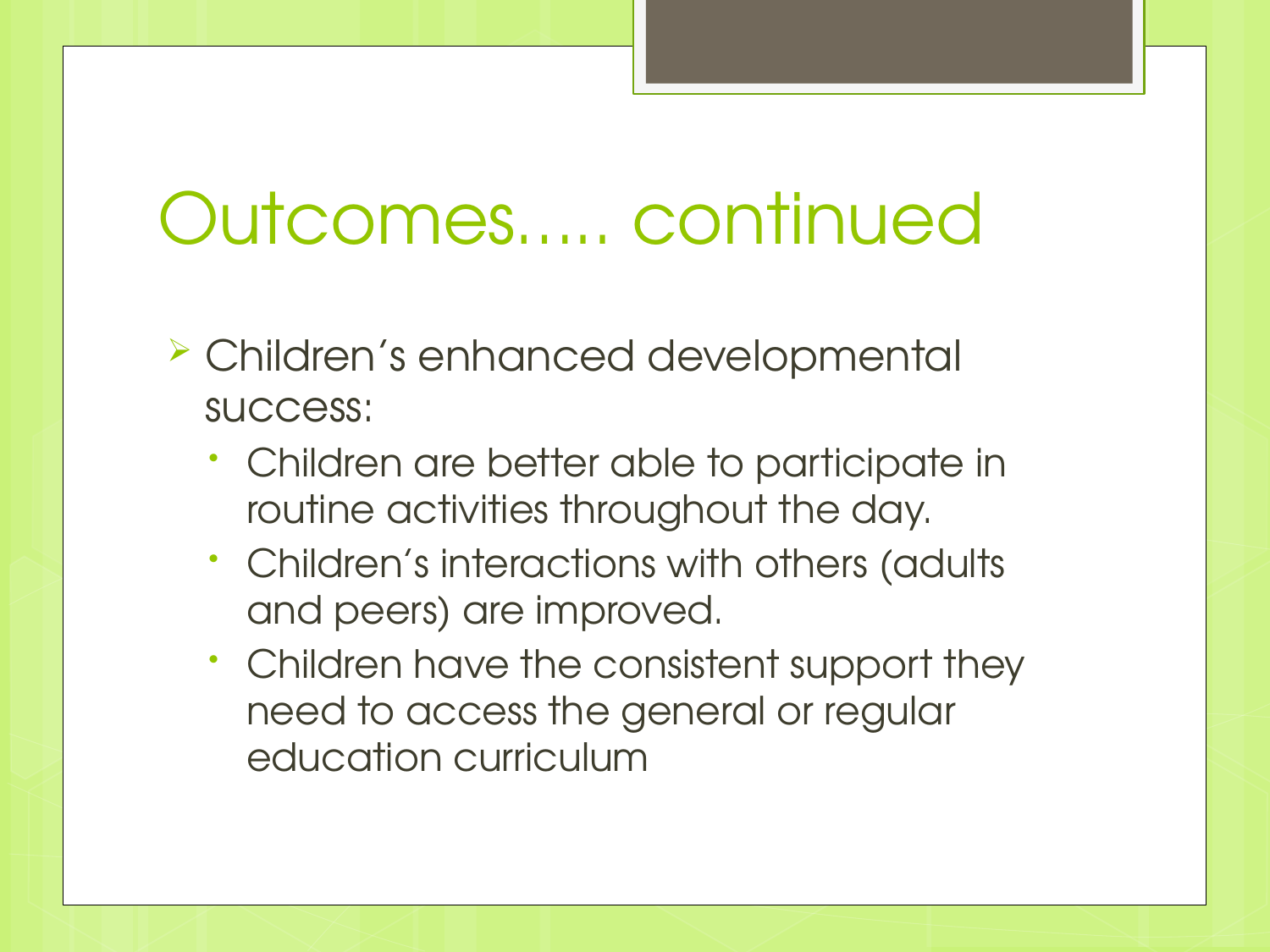

# Outcomes….. continued
Children’s enhanced developmental success:
Children are better able to participate in routine activities throughout the day.
Children’s interactions with others (adults and peers) are improved.
Children have the consistent support they need to access the general or regular education curriculum